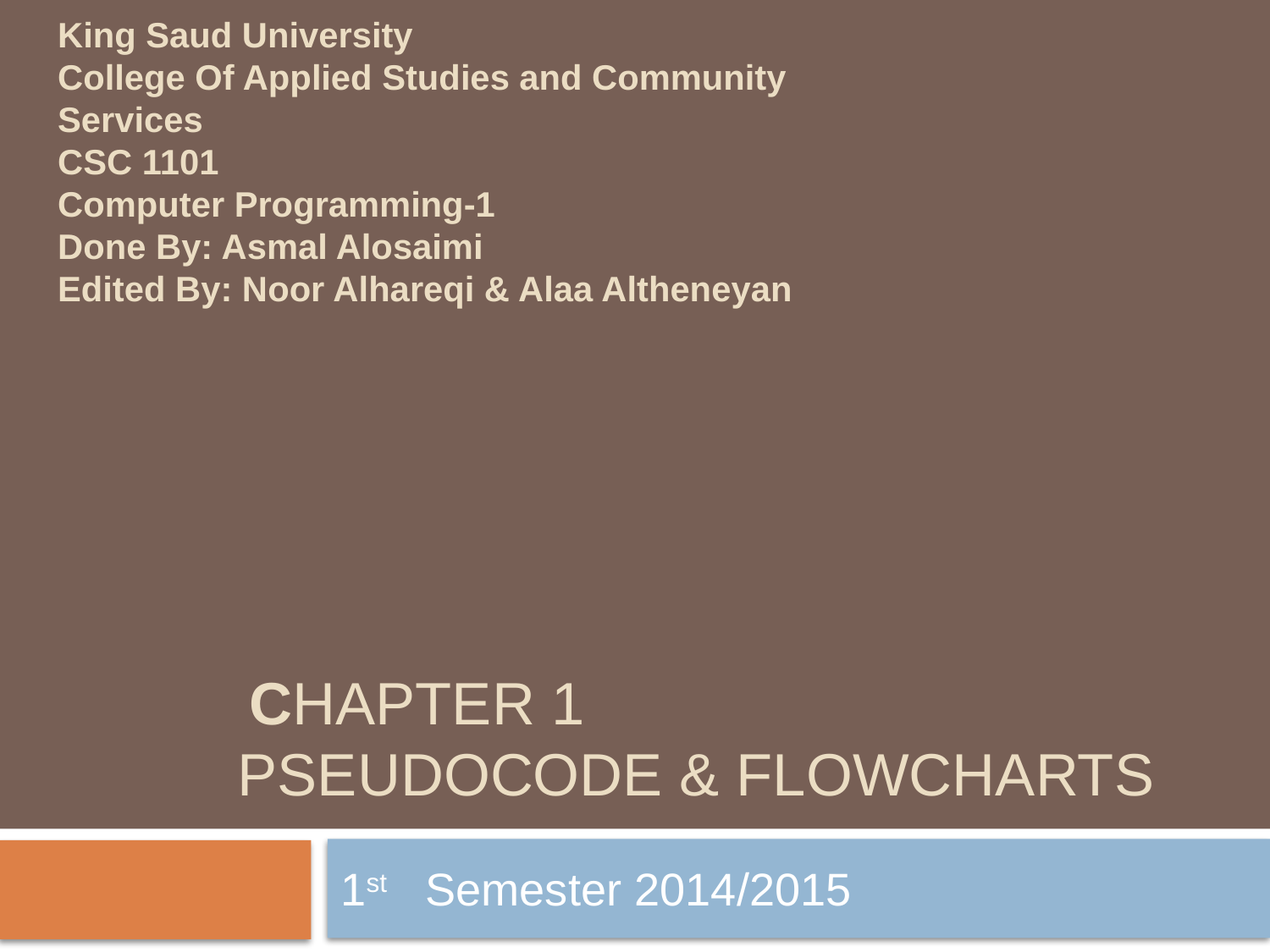

King Saud University
College Of Applied Studies and Community Services
CSC 1101
Computer Programming-1
Done By: Asmal Alosaimi
Edited By: Noor Alhareqi & Alaa Altheneyan

# Chapter 1 Pseudocode & Flowcharts
1st   Semester 2014/2015